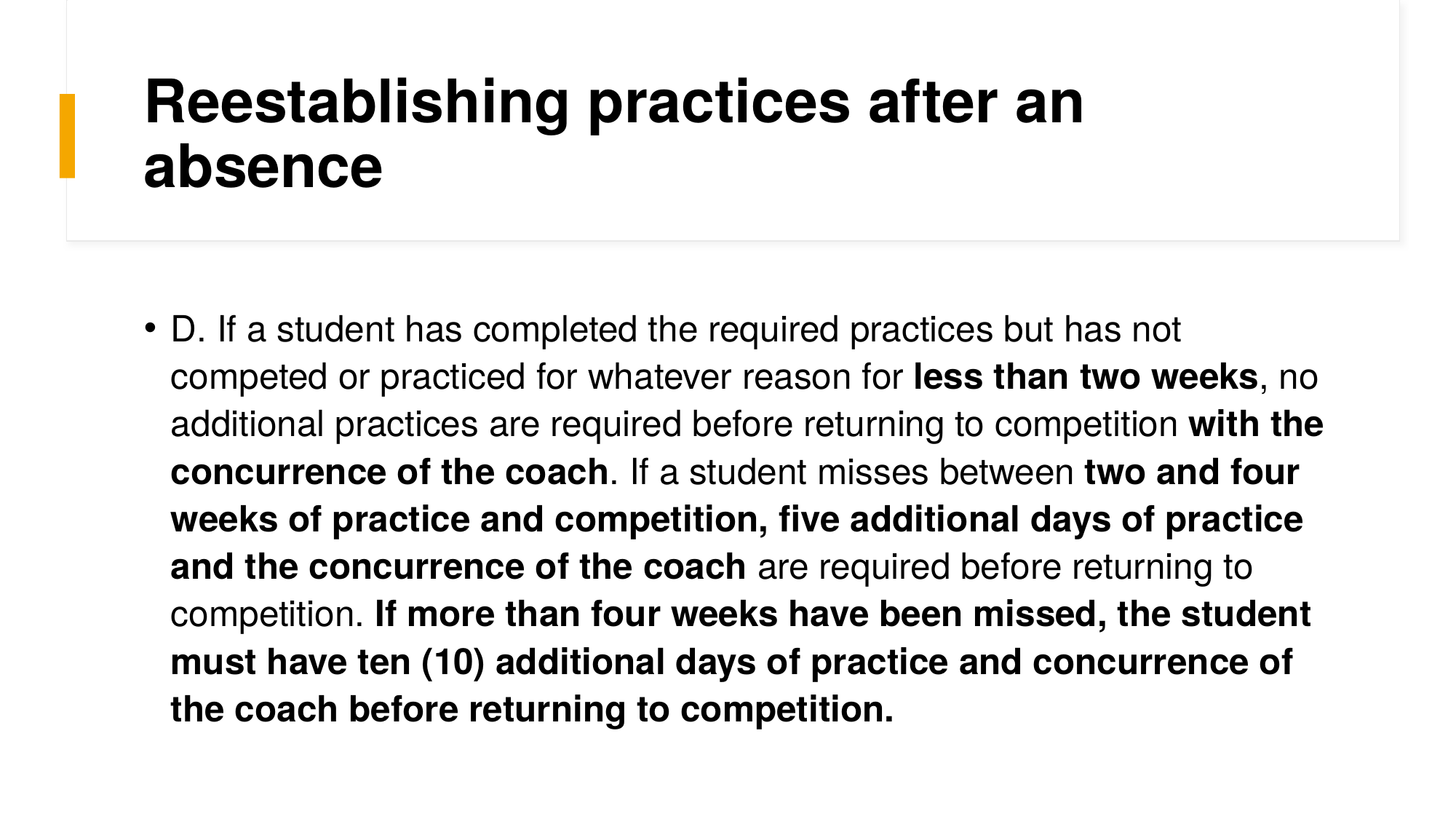

# Reestablishing practices after an absence
D. If a student has completed the required practices but has not competed or practiced for whatever reason for less than two weeks, no additional practices are required before returning to competition with the concurrence of the coach. If a student misses between two and four weeks of practice and competition, five additional days of practice and the concurrence of the coach are required before returning to competition. If more than four weeks have been missed, the student must have ten (10) additional days of practice and concurrence of the coach before returning to competition.